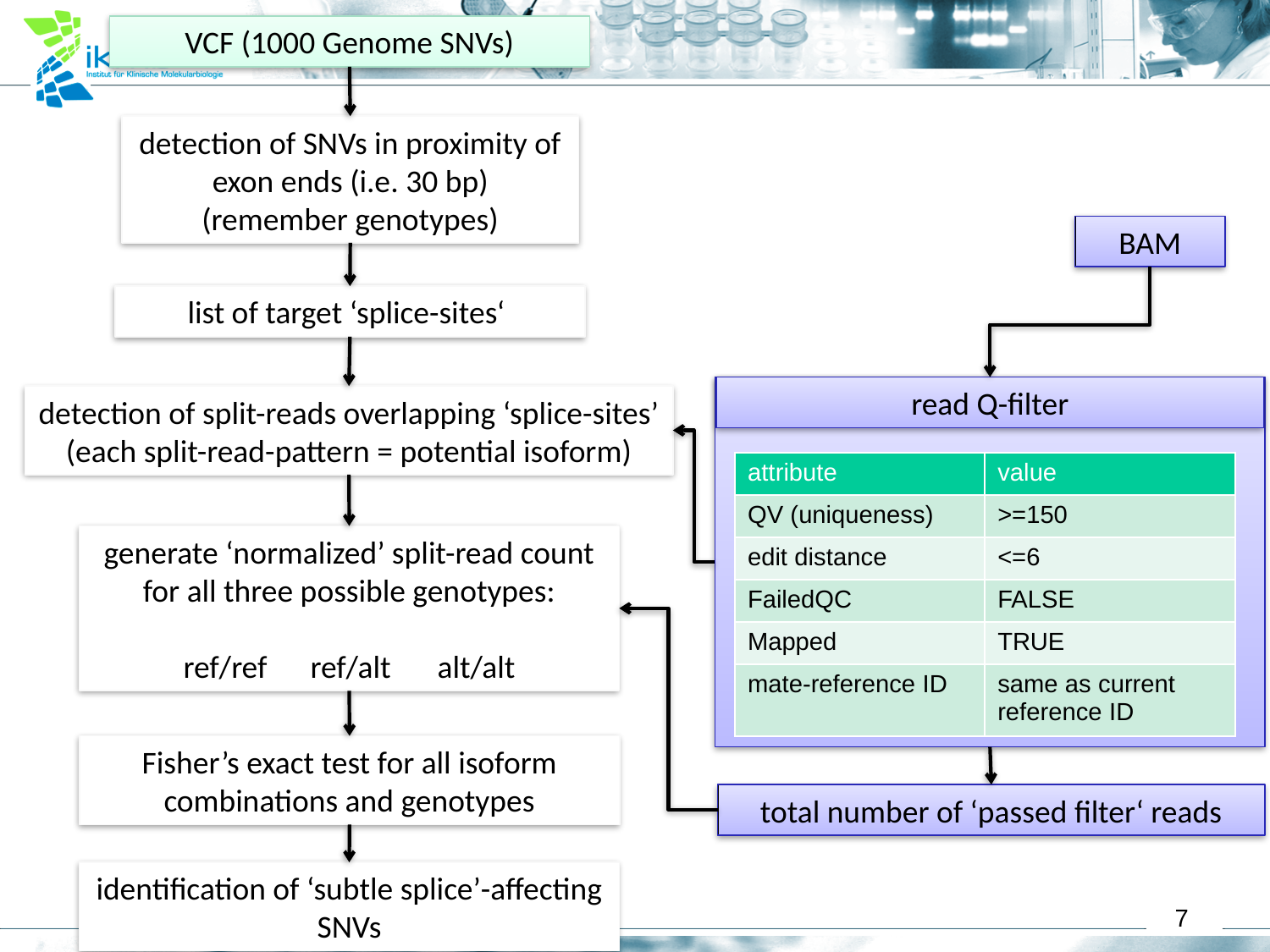

VCF (1000 Genome SNVs)
detection of SNVs in proximity of
exon ends (i.e. 30 bp)
(remember genotypes)
BAM
list of target ‘splice-sites‘

read Q-filter
detection of split-reads overlapping ‘splice-sites’
(each split-read-pattern = potential isoform)
| attribute | value |
| --- | --- |
| QV (uniqueness) | >=150 |
| edit distance | <=6 |
| FailedQC | FALSE |
| Mapped | TRUE |
| mate-reference ID | same as current reference ID |
generate ‘normalized’ split-read count for all three possible genotypes:

ref/ref	ref/alt	alt/alt
Fisher’s exact test for all isoform combinations and genotypes
total number of ‘passed filter‘ reads
identification of ‘subtle splice’-affecting SNVs